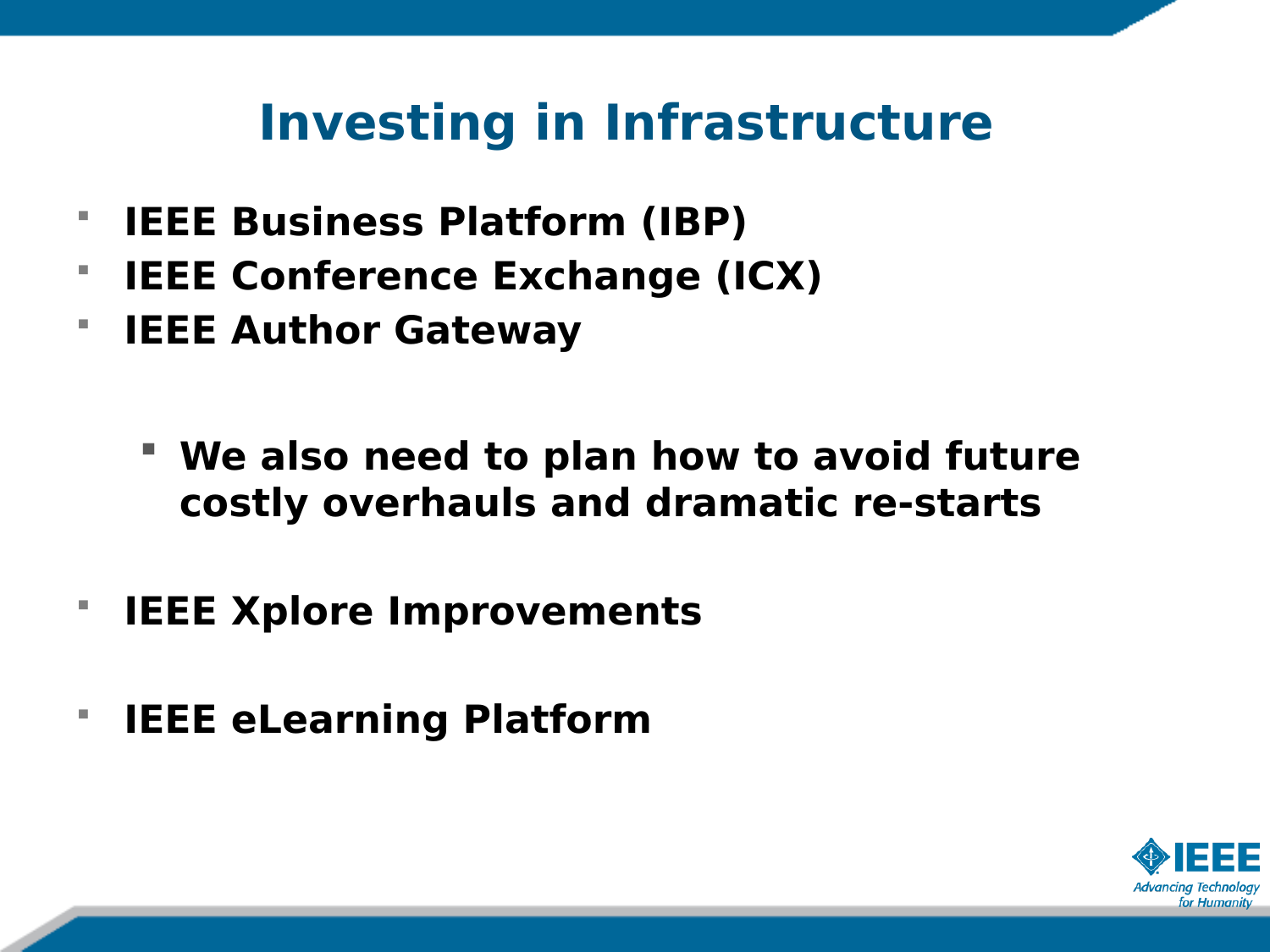

# Investing in Infrastructure
IEEE Business Platform (IBP)
IEEE Conference Exchange (ICX)
IEEE Author Gateway

We also need to plan how to avoid future costly overhauls and dramatic re-starts

IEEE Xplore Improvements

IEEE eLearning Platform